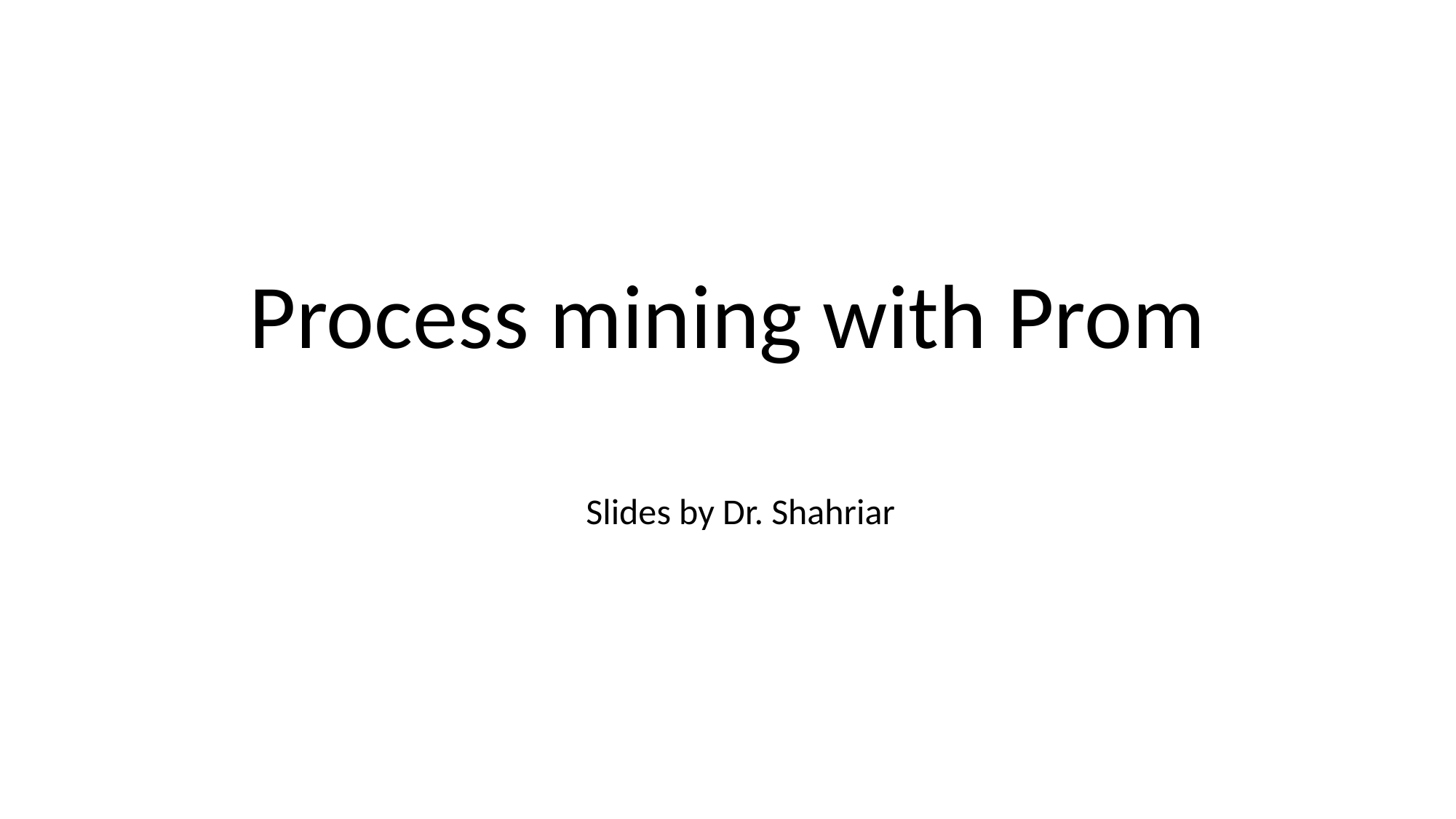

# Process mining with Prom
Slides by Dr. Shahriar